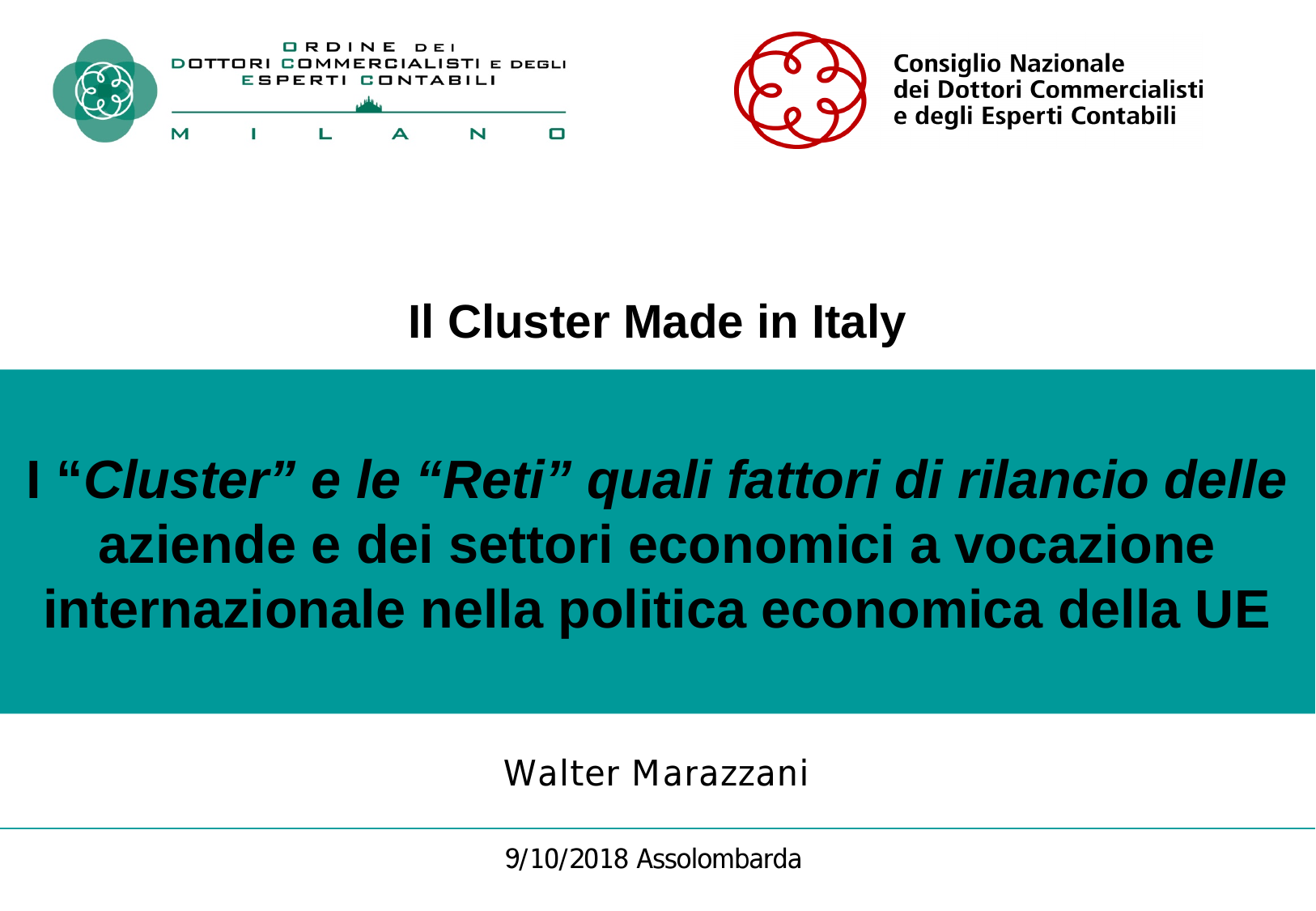

Il Cluster Made in Italy
I “Cluster” e le “Reti” quali fattori di rilancio delle
aziende e dei settori economici a vocazione
internazionale nella politica economica della UE
Walter Marazzani

9/10/2018 Assolombarda